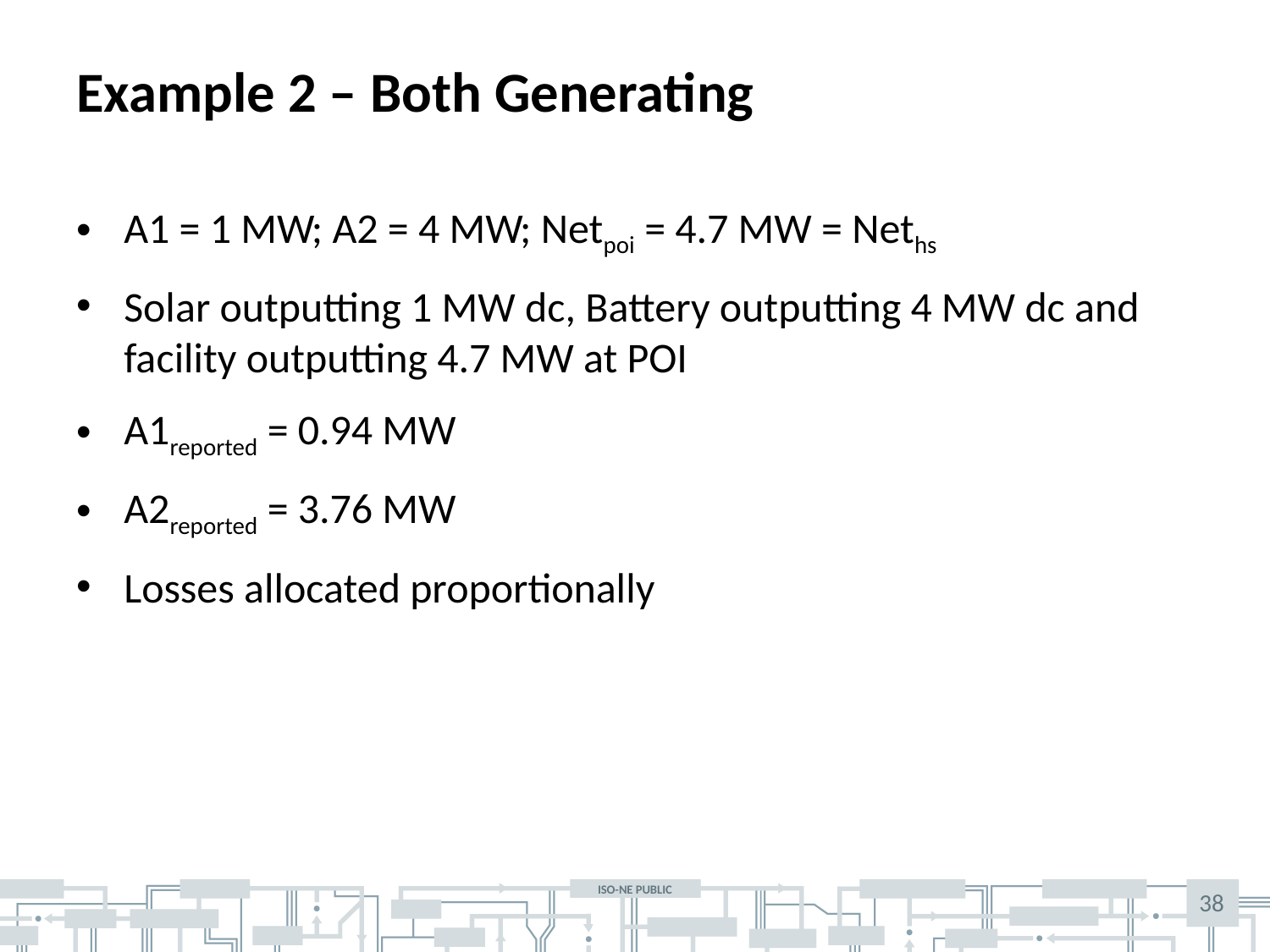

# Example 2 – Both Generating
A1 = 1 MW; A2 = 4 MW; Netpoi = 4.7 MW = Neths
Solar outputting 1 MW dc, Battery outputting 4 MW dc and facility outputting 4.7 MW at POI
A1reported = 0.94 MW
A2reported = 3.76 MW
Losses allocated proportionally
38